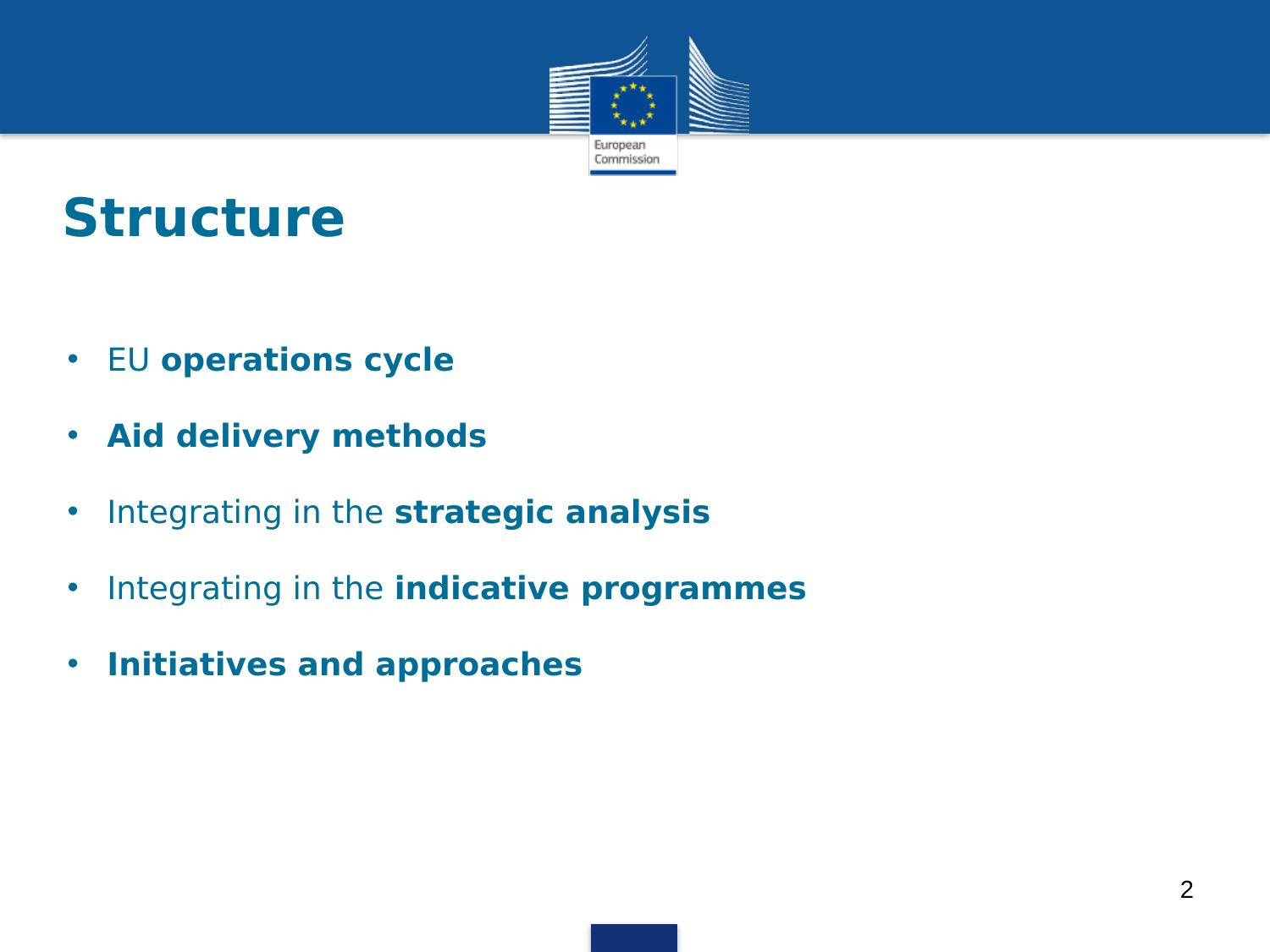

# Structure
EU operations cycle

Aid delivery methods

Integrating in the strategic analysis

Integrating in the indicative programmes

Initiatives and approaches

2